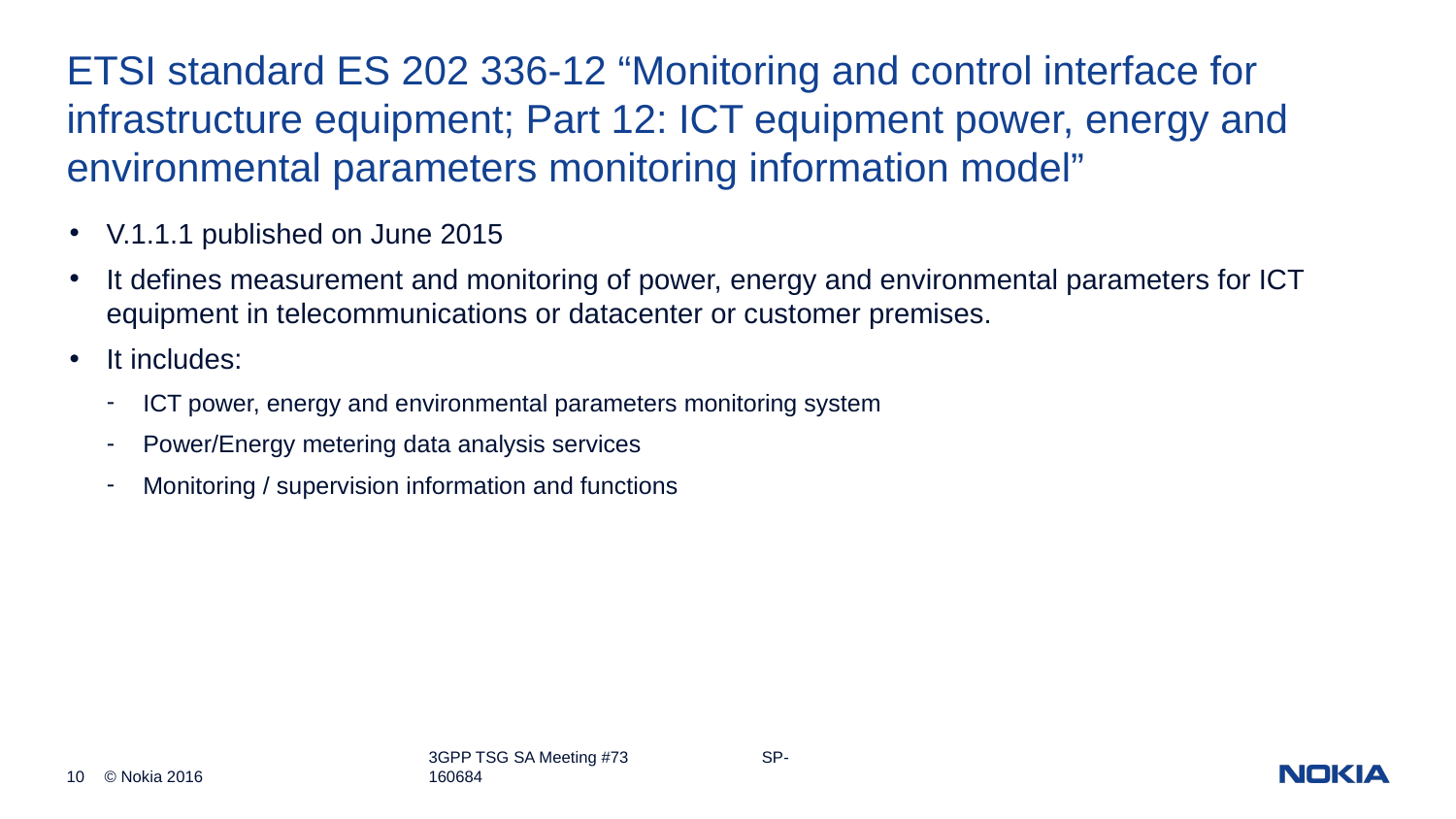

# ETSI standard ES 202 336-12 “Monitoring and control interface for infrastructure equipment; Part 12: ICT equipment power, energy and environmental parameters monitoring information model”
V.1.1.1 published on June 2015
It defines measurement and monitoring of power, energy and environmental parameters for ICT equipment in telecommunications or datacenter or customer premises.
It includes:
ICT power, energy and environmental parameters monitoring system
Power/Energy metering data analysis services
Monitoring / supervision information and functions
3GPP TSG SA Meeting #73                             SP-160684